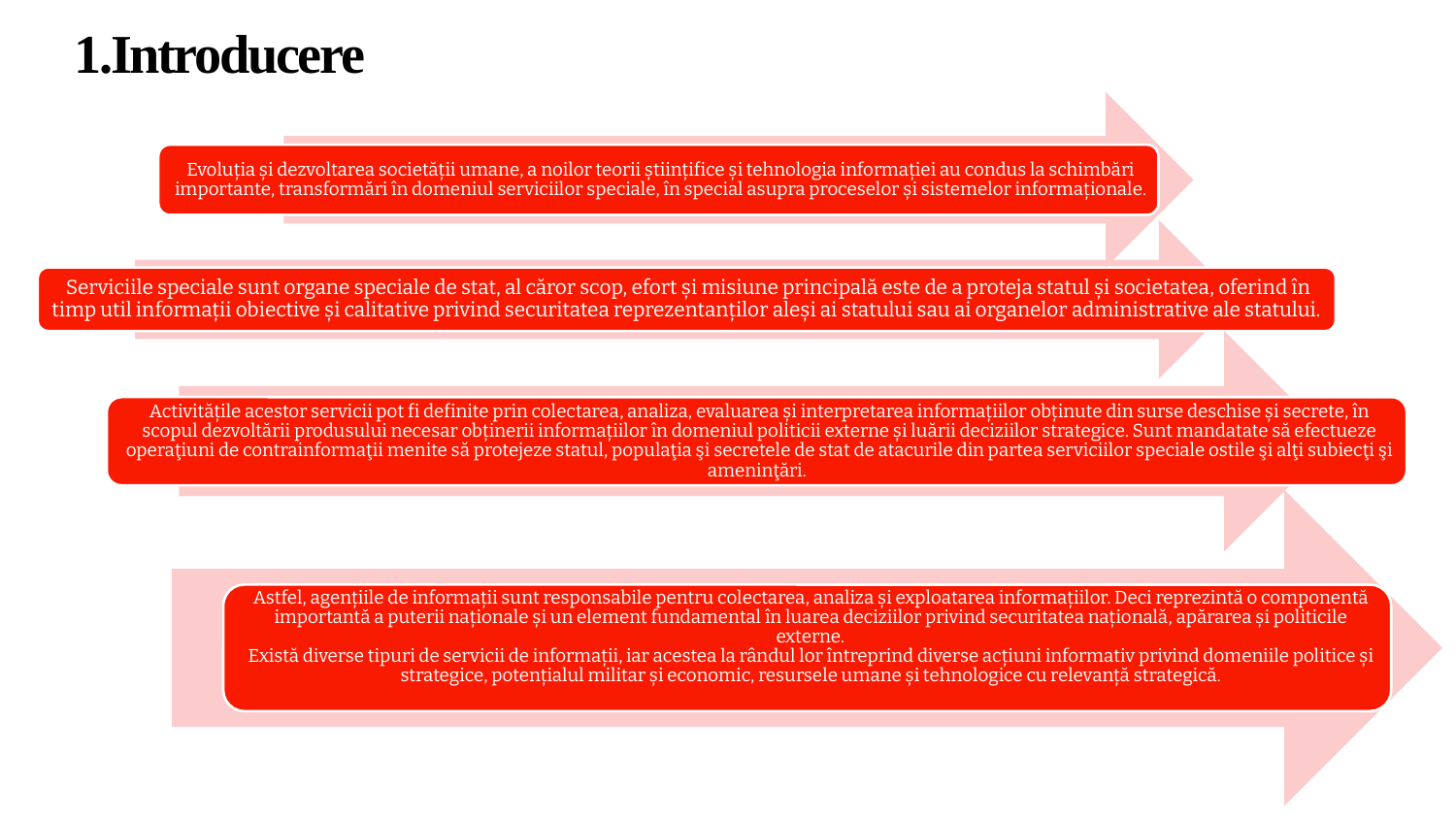

# 1.Introducere
Evoluția și dezvoltarea societății umane, a noilor teorii științifice și tehnologia informației au condus la schimbări importante, transformări în domeniul serviciilor speciale, în special asupra proceselor și sistemelor informaționale.
Serviciile speciale sunt organe speciale de stat, al căror scop, efort și misiune principală este de a proteja statul și societatea, oferind în timp util informații obiective și calitative privind securitatea reprezentanților aleși ai statului sau ai organelor administrative ale statului.
Activitățile acestor servicii pot fi definite prin colectarea, analiza, evaluarea și interpretarea informațiilor obținute din surse deschise și secrete, în scopul dezvoltării produsului necesar obținerii informațiilor în domeniul politicii externe și luării deciziilor strategice. Sunt mandatate să efectueze operaţiuni de contrainformaţii menite să protejeze statul, populaţia şi secretele de stat de atacurile din partea serviciilor speciale ostile şi alţi subiecţi şi ameninţări.
Astfel, agențiile de informații sunt responsabile pentru colectarea, analiza și exploatarea informațiilor. Deci reprezintă o componentă importantă a puterii naționale și un element fundamental în luarea deciziilor privind securitatea națională, apărarea și politicile externe.
Există diverse tipuri de servicii de informații, iar acestea la rândul lor întreprind diverse acțiuni informativ privind domeniile politice și strategice, potențialul militar și economic, resursele umane și tehnologice cu relevanță strategică.